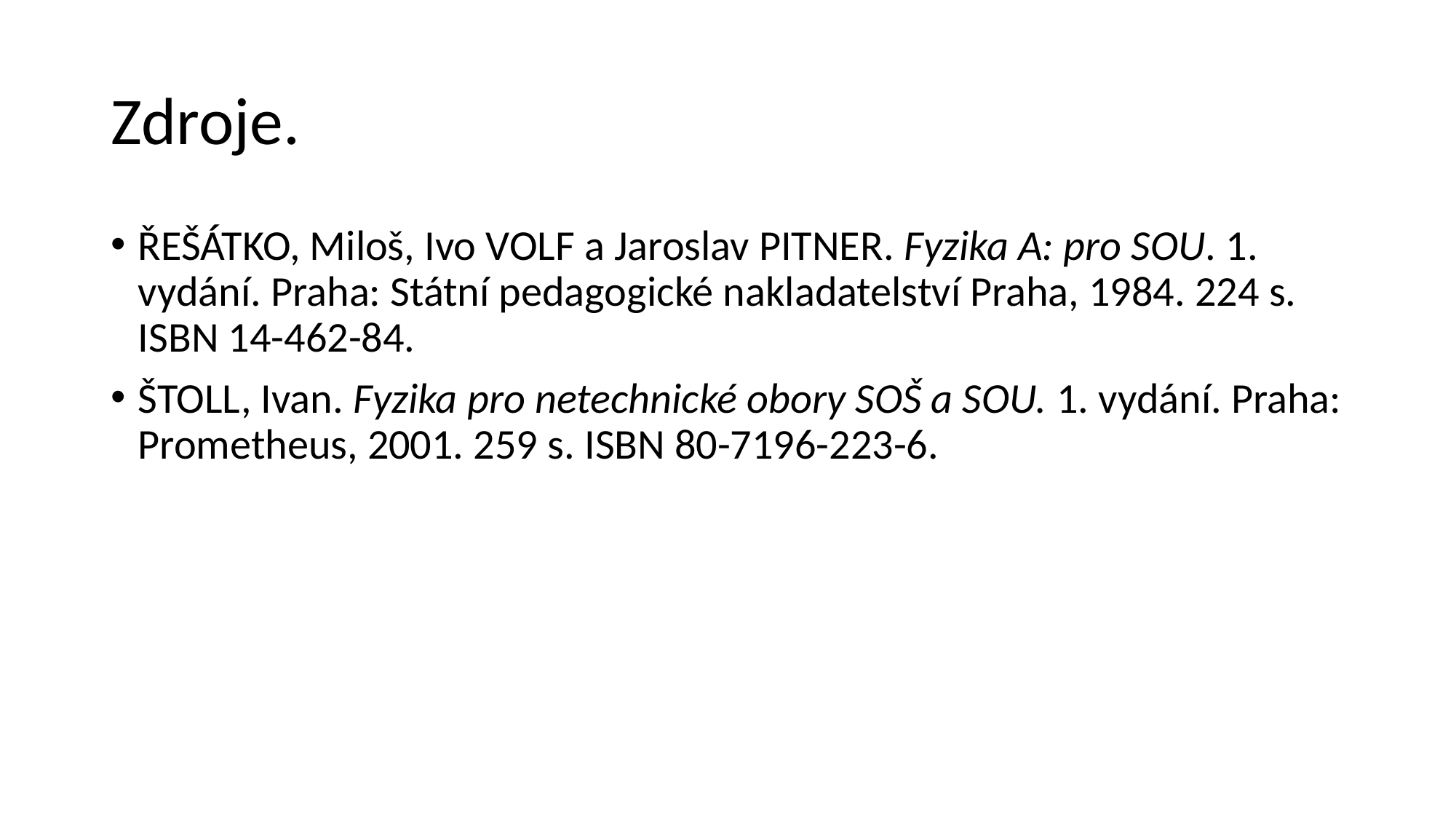

# Zdroje.
ŘEŠÁTKO, Miloš, Ivo VOLF a Jaroslav PITNER. Fyzika A: pro SOU. 1. vydání. Praha: Státní pedagogické nakladatelství Praha, 1984. 224 s. ISBN 14-462-84.
ŠTOLL, Ivan. Fyzika pro netechnické obory SOŠ a SOU. 1. vydání. Praha: Prometheus, 2001. 259 s. ISBN 80-7196-223-6.